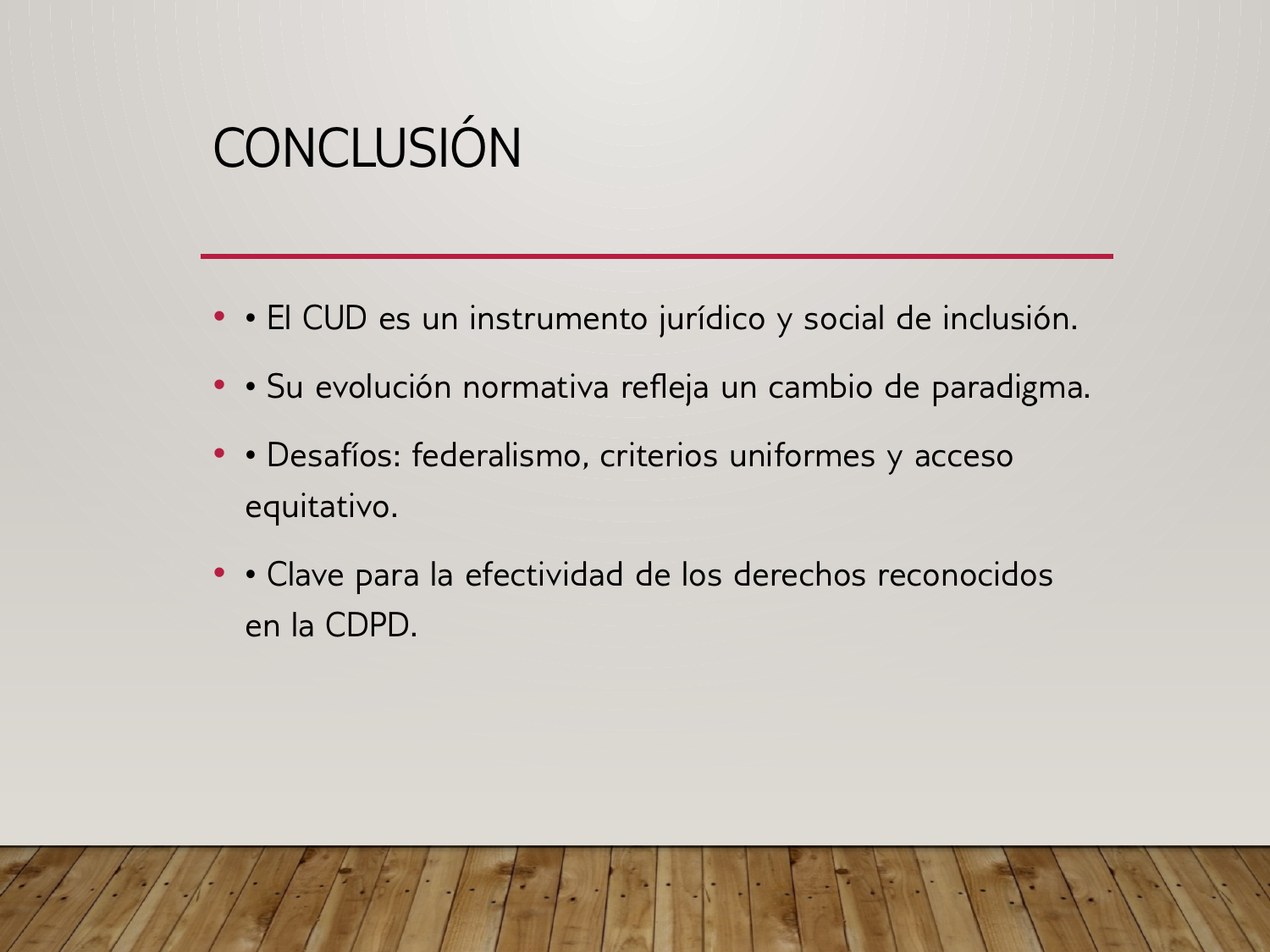

# Conclusión
• El CUD es un instrumento jurídico y social de inclusión.
• Su evolución normativa refleja un cambio de paradigma.
• Desafíos: federalismo, criterios uniformes y acceso equitativo.
• Clave para la efectividad de los derechos reconocidos en la CDPD.